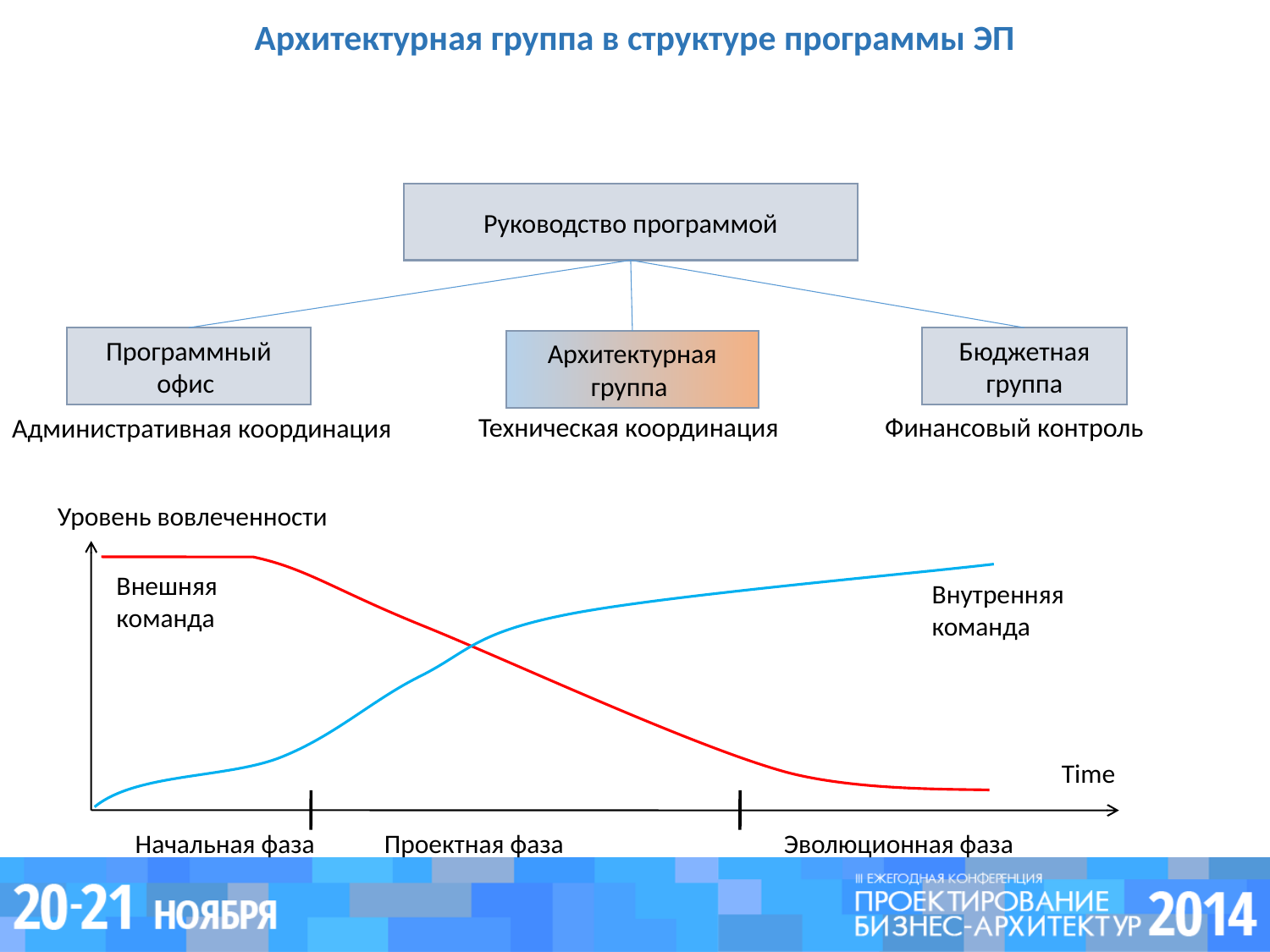

# Архитектурная группа в структуре программы ЭП
Руководство программой
Программный
офис
Бюджетная группа
Архитектурная
группа
Техническая координация
Финансовый контроль
Административная координация
Уровень вовлеченности

Внешняя команда

Внутренняя команда
Time
Начальная фаза
Проектная фаза
Эволюционная фаза